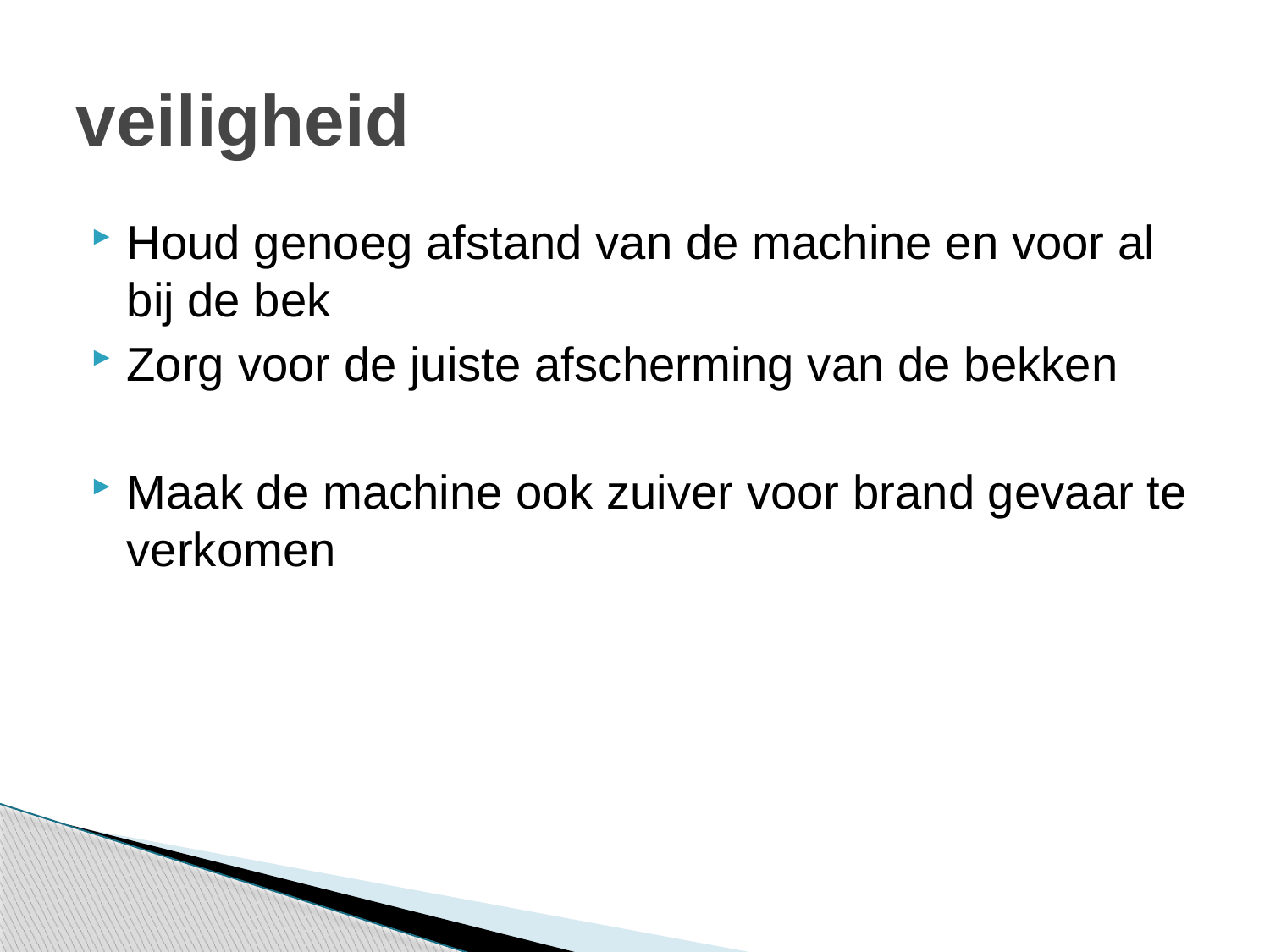

# veiligheid
Houd genoeg afstand van de machine en voor al bij de bek
Zorg voor de juiste afscherming van de bekken

Maak de machine ook zuiver voor brand gevaar te verkomen